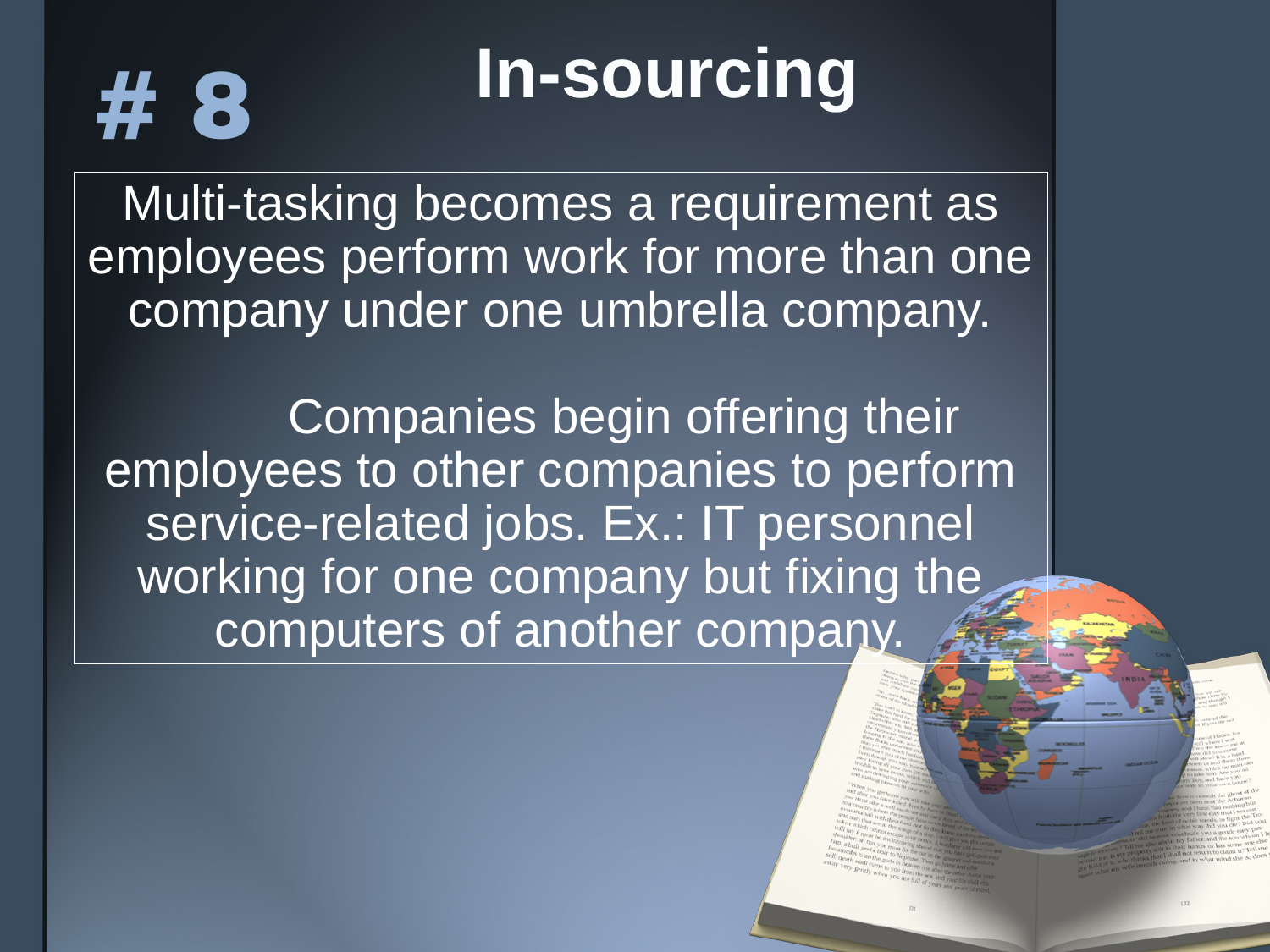

# # 8
In-sourcing
Multi-tasking becomes a requirement as employees perform work for more than one company under one umbrella company.

	Companies begin offering their employees to other companies to perform service-related jobs. Ex.: IT personnel working for one company but fixing the computers of another company.